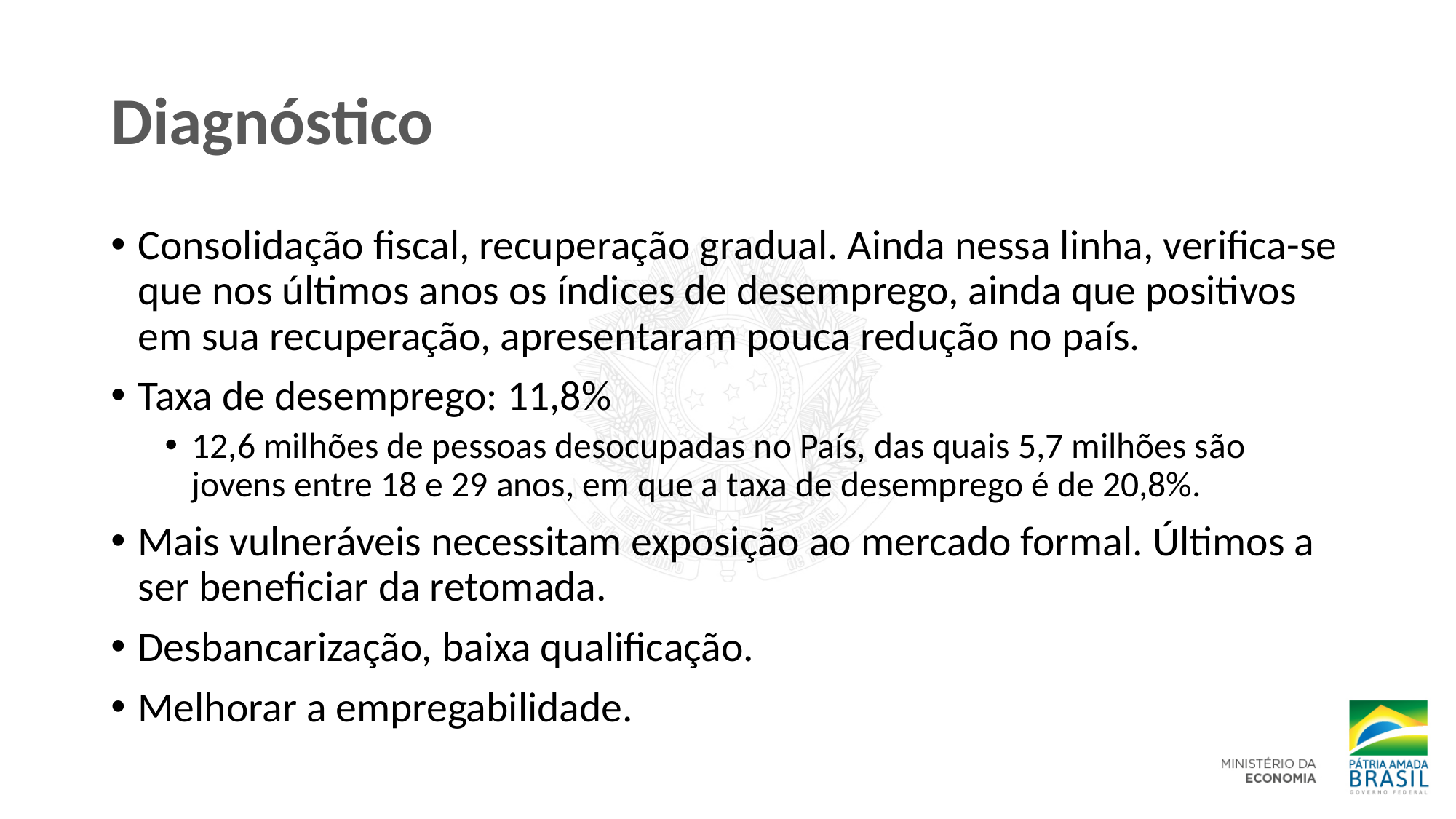

# Diagnóstico
Consolidação fiscal, recuperação gradual. Ainda nessa linha, verifica-se que nos últimos anos os índices de desemprego, ainda que positivos em sua recuperação, apresentaram pouca redução no país.
Taxa de desemprego: 11,8%
12,6 milhões de pessoas desocupadas no País, das quais 5,7 milhões são jovens entre 18 e 29 anos, em que a taxa de desemprego é de 20,8%.
Mais vulneráveis necessitam exposição ao mercado formal. Últimos a ser beneficiar da retomada.
Desbancarização, baixa qualificação.
Melhorar a empregabilidade.